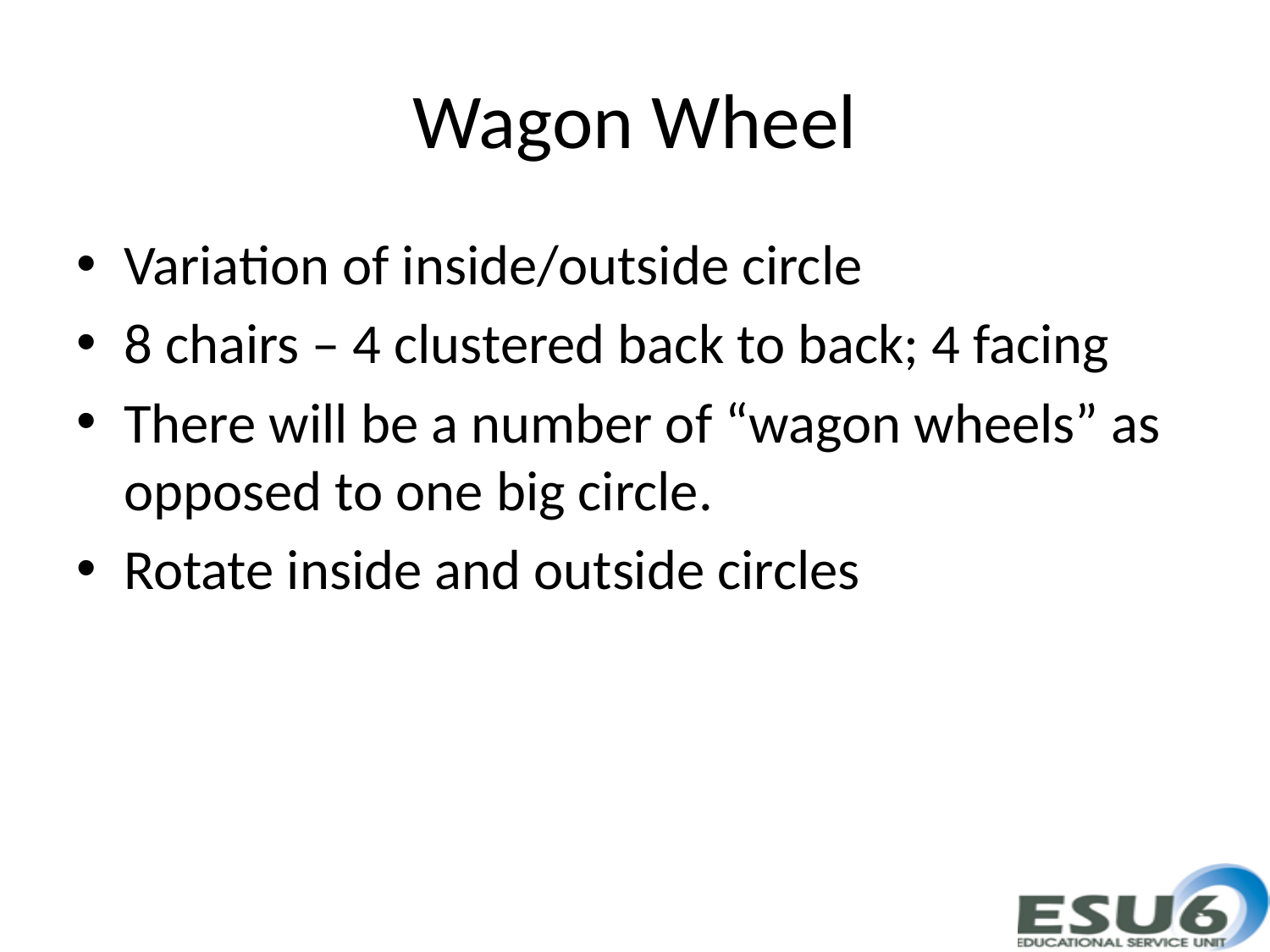

# Wagon Wheel
Variation of inside/outside circle
8 chairs – 4 clustered back to back; 4 facing
There will be a number of “wagon wheels” as opposed to one big circle.
Rotate inside and outside circles